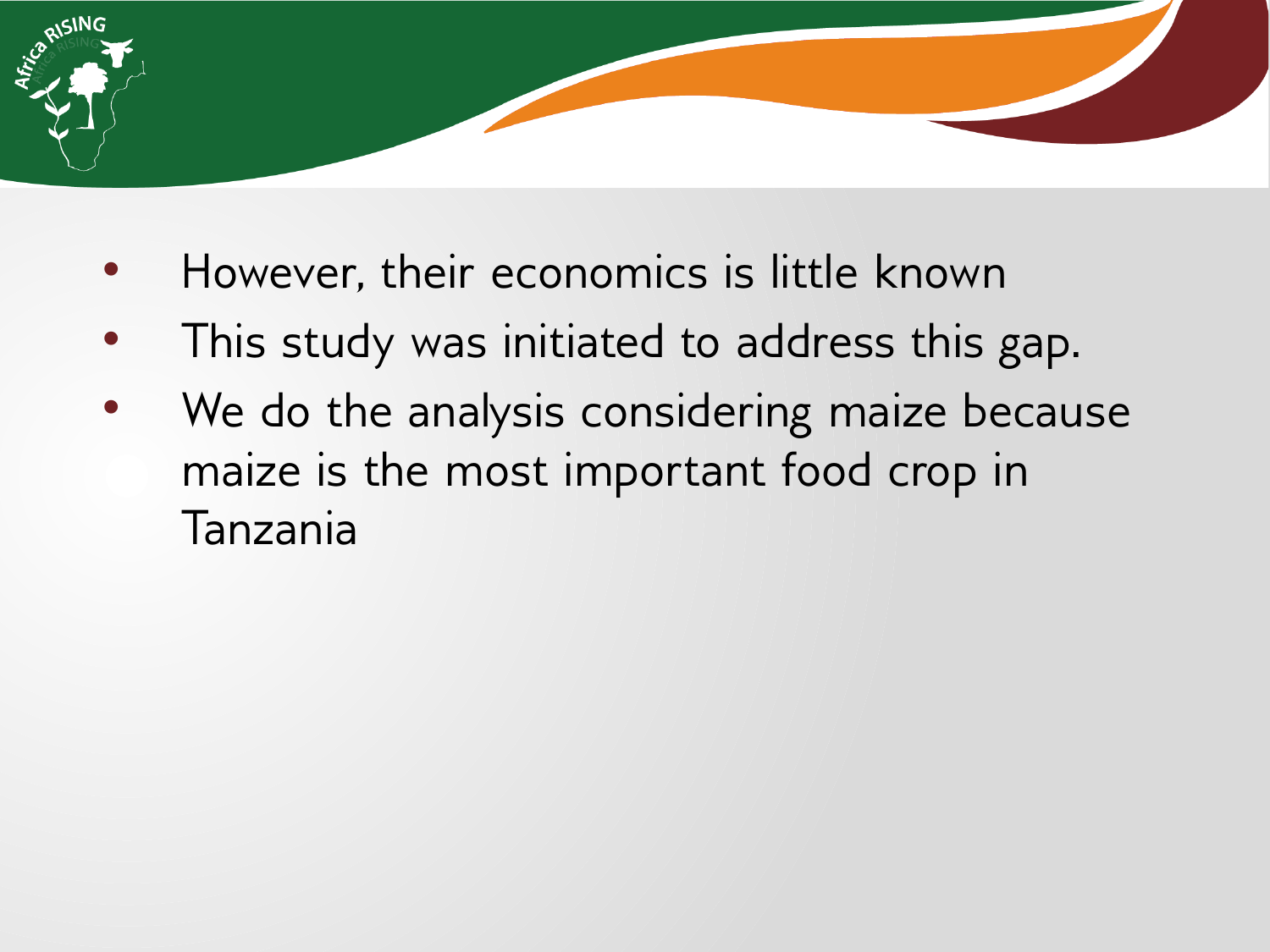

However, their economics is little known
This study was initiated to address this gap.
We do the analysis considering maize because maize is the most important food crop in Tanzania